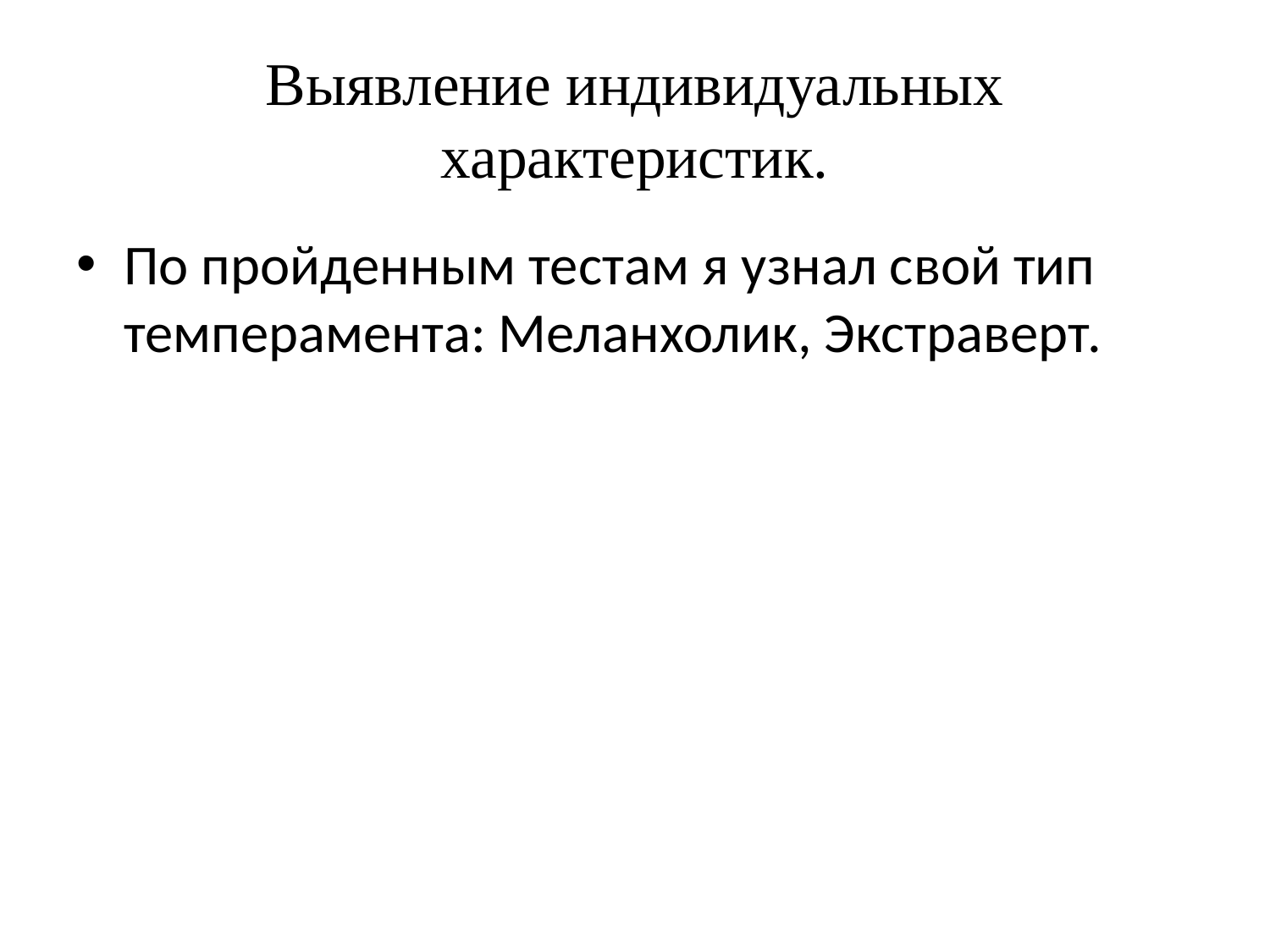

# Выявление индивидуальных характеристик.
По пройденным тестам я узнал свой тип темперамента: Меланхолик, Экстраверт.